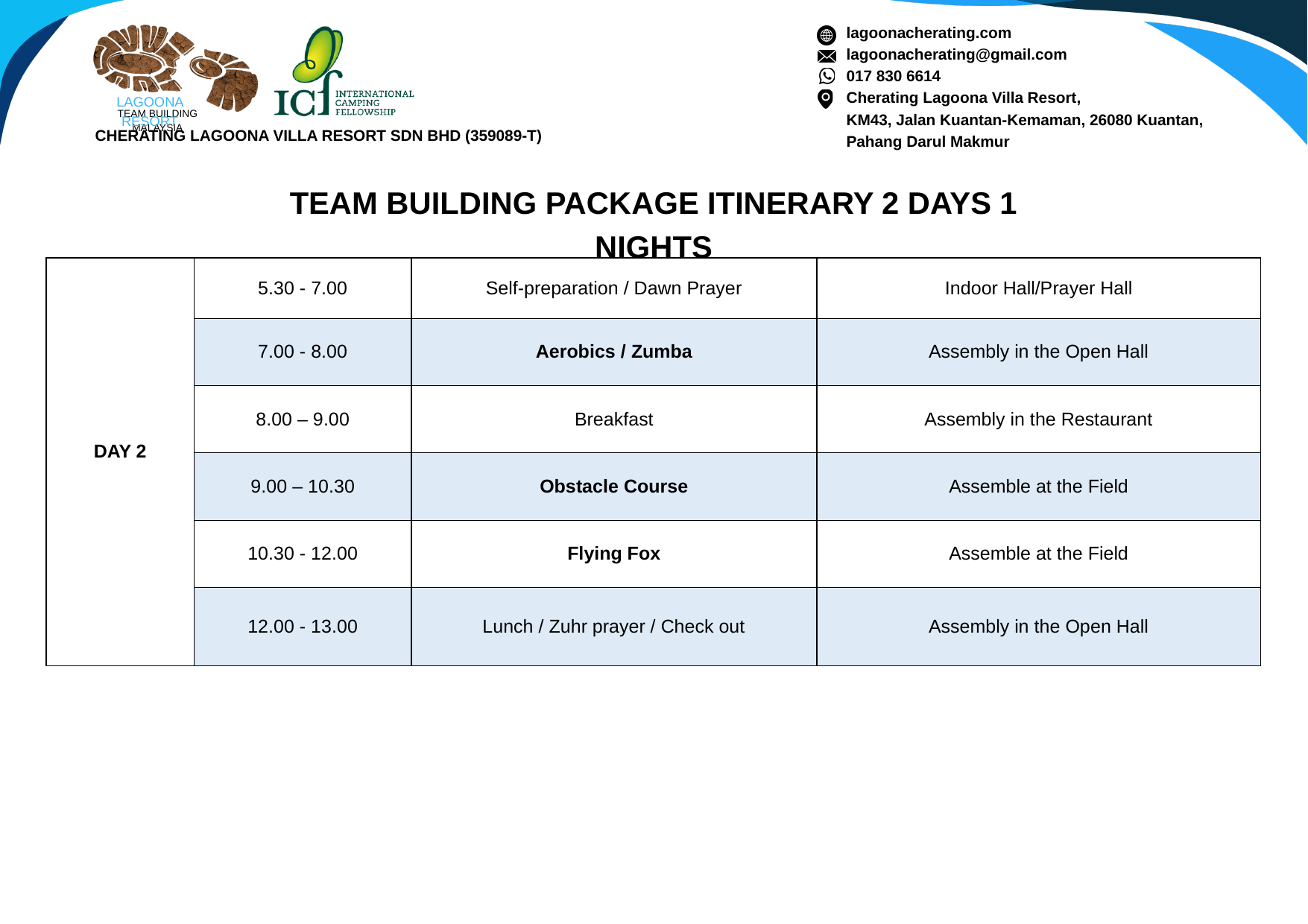

lagoonacherating.com
lagoonacherating@gmail.com
017 830 6614
Cherating Lagoona Villa Resort,
KM43, Jalan Kuantan-Kemaman, 26080 Kuantan,
Pahang Darul Makmur

LAGOONA RESORT
TEAM BUILDING MALAYSIA
CHERATING LAGOONA VILLA RESORT SDN BHD (359089-T)
TEAM BUILDING PACKAGE ITINERARY 2 DAYS 1 NIGHTS
| DAY 2 | 5.30 - 7.00 | Self-preparation / Dawn Prayer | Indoor Hall/Prayer Hall |
| --- | --- | --- | --- |
| DAY 2 | 7.00 - 8.00 | Aerobics / Zumba | Assembly in the Open Hall |
| DAY 2 | 8.00 – 9.00 | Breakfast | Assembly in the Restaurant |
| DAY 2 | 9.00 – 10.30 | Obstacle Course | Assemble at the Field |
| DAY 2 | 10.30 - 12.00 | Flying Fox | Assemble at the Field |
| DAY 2 | 12.00 - 13.00 | Lunch / Zuhr prayer / Check out | Assembly in the Open Hall |